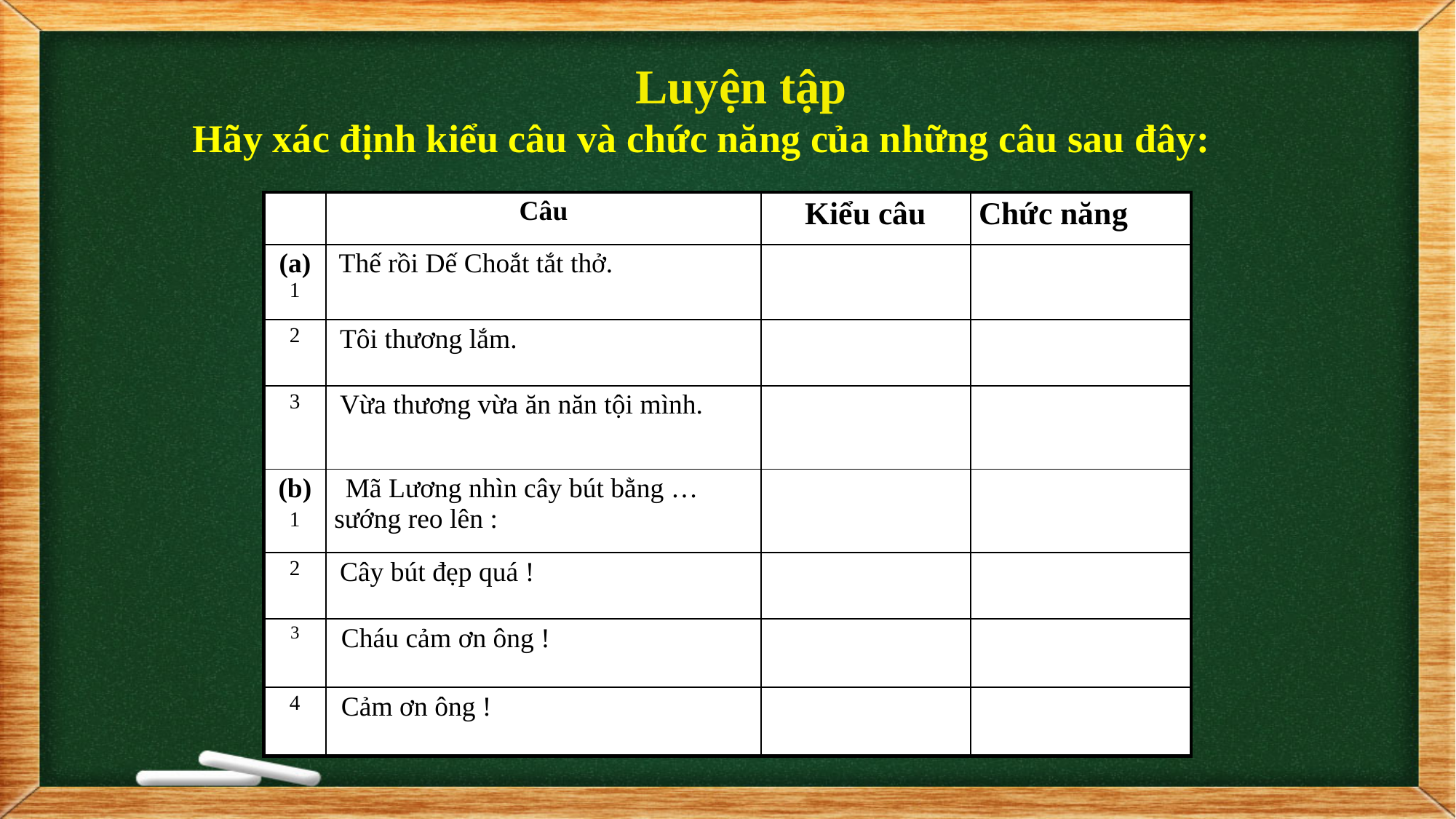

Luyện tập
Hãy xác định kiểu câu và chức năng của những câu sau đây:

|  | Câu | Kiểu câu | Chức năng |
| --- | --- | --- | --- |
| (a) 1 | Thế rồi Dế Choắt tắt thở. |  |  |
| 2 | Tôi thương lắm. |  |  |
| 3 | Vừa thương vừa ăn năn tội mình. |  |  |
| (b) 1 | Mã Lương nhìn cây bút bằng … sướng reo lên : |  |  |
| 2 | Cây bút đẹp quá ! |  |  |
| 3 | Cháu cảm ơn ông ! |  |  |
| 4 | Cảm ơn ông ! |  |  |